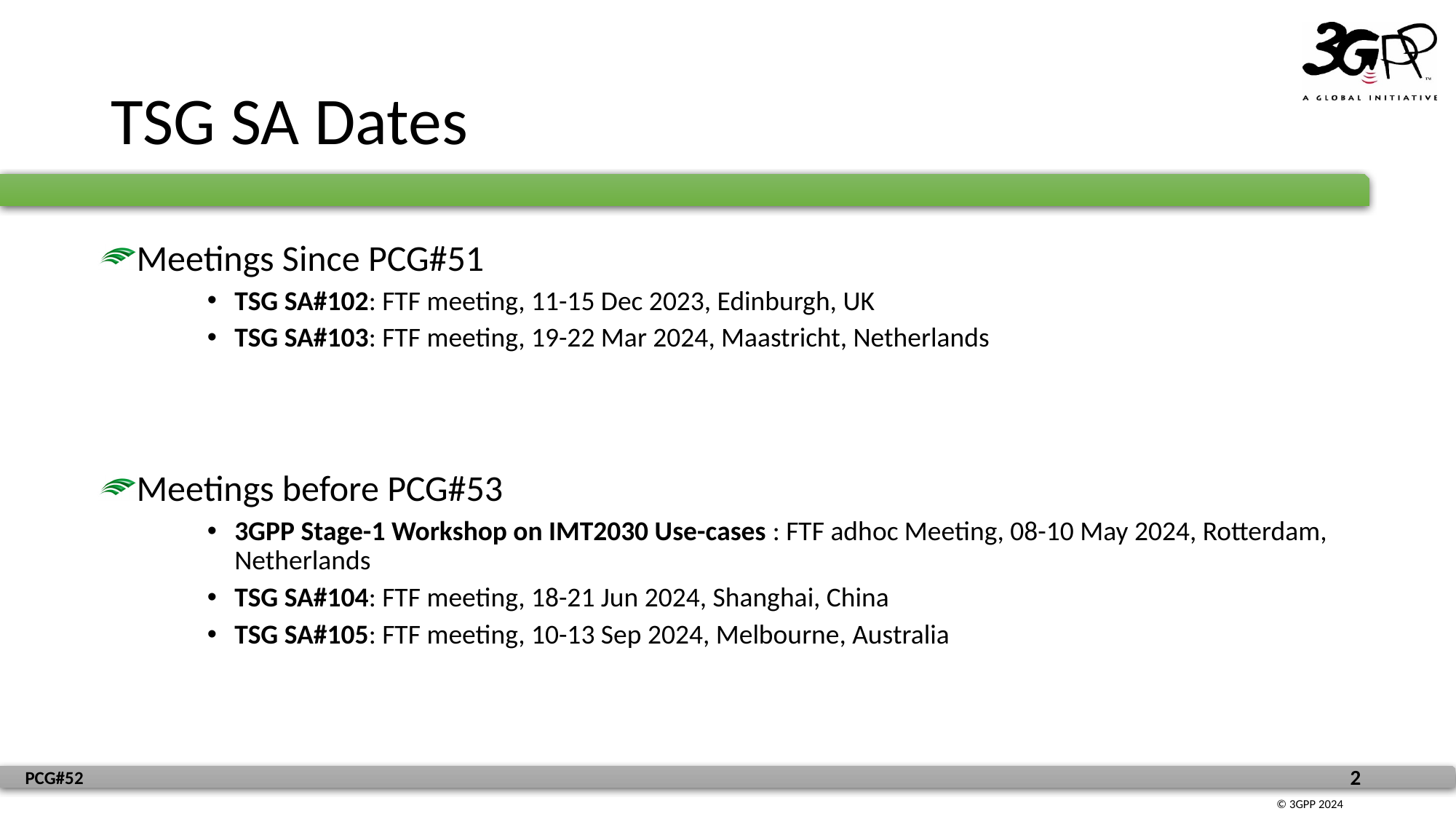

# TSG SA Dates
Meetings Since PCG#51
TSG SA#102: FTF meeting, 11-15 Dec 2023, Edinburgh, UK
TSG SA#103: FTF meeting, 19-22 Mar 2024, Maastricht, Netherlands

Meetings before PCG#53
3GPP Stage-1 Workshop on IMT2030 Use-cases : FTF adhoc Meeting, 08-10 May 2024, Rotterdam, Netherlands
TSG SA#104: FTF meeting, 18-21 Jun 2024, Shanghai, China
TSG SA#105: FTF meeting, 10-13 Sep 2024, Melbourne, Australia